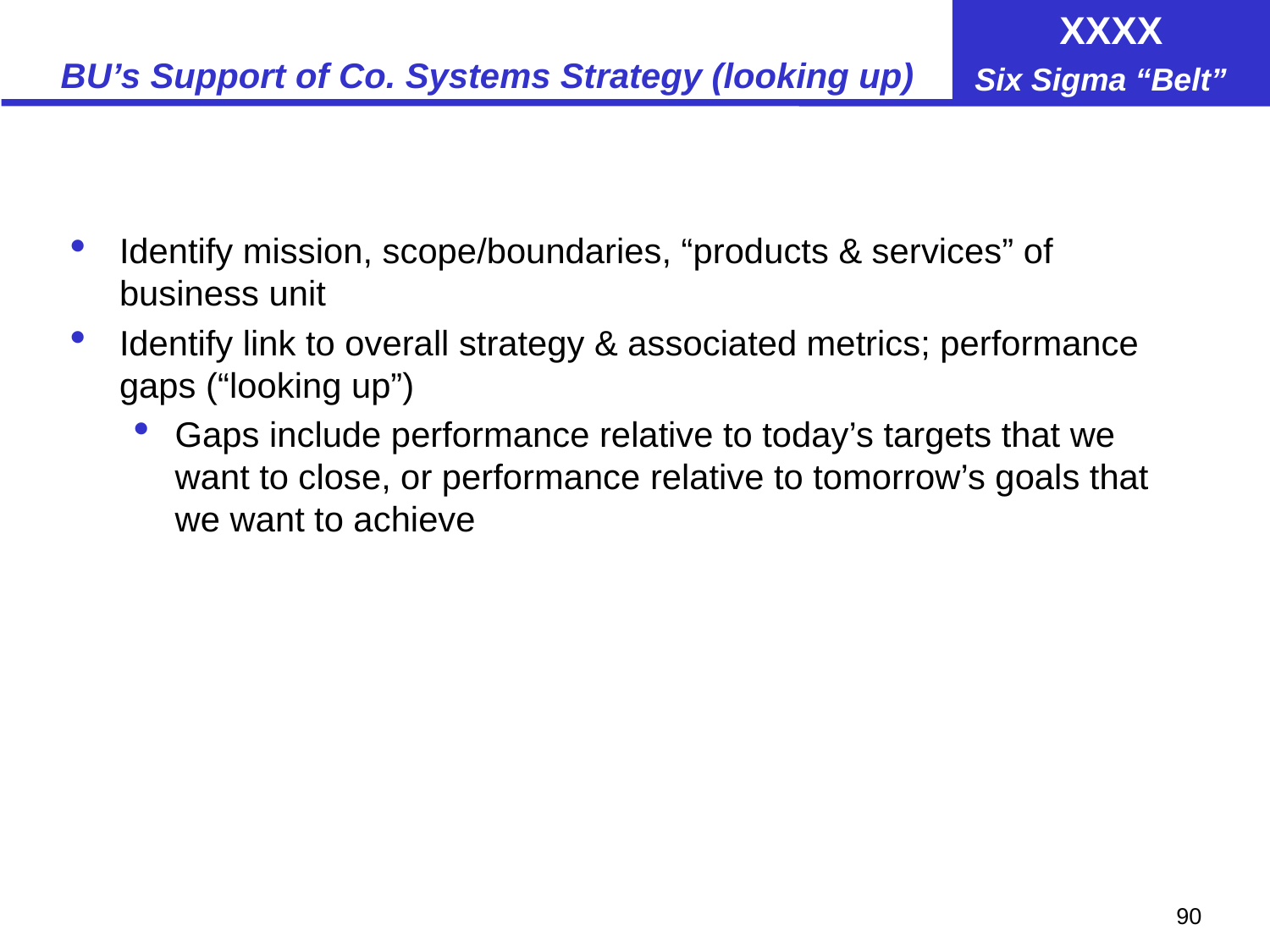

# BU’s Support of Co. Systems Strategy (looking up)
Identify mission, scope/boundaries, “products & services” of business unit
Identify link to overall strategy & associated metrics; performance gaps (“looking up”)
Gaps include performance relative to today’s targets that we want to close, or performance relative to tomorrow’s goals that we want to achieve